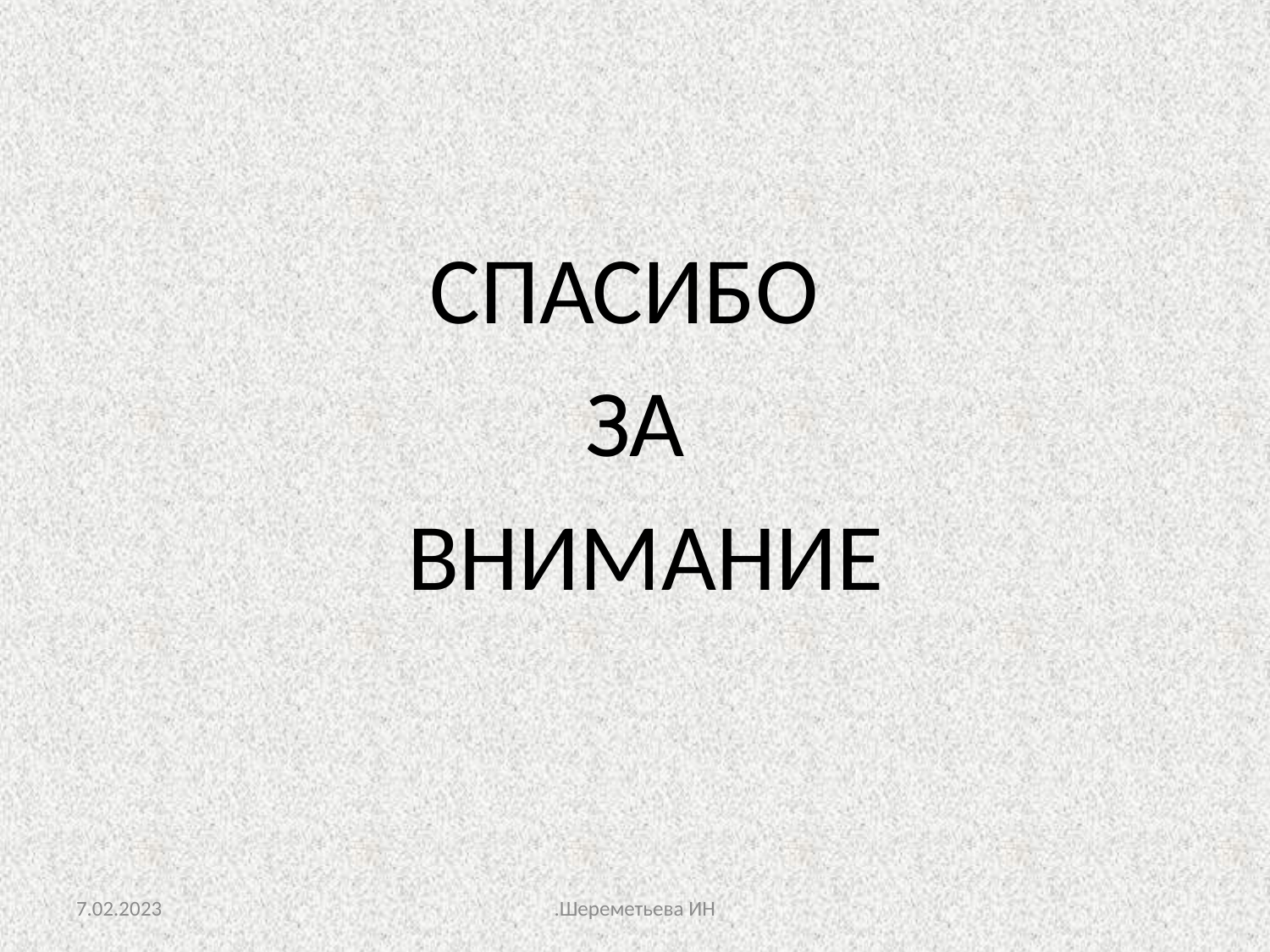

#
СПАСИБО
ЗА
 ВНИМАНИЕ
7.02.2023
.Шереметьева ИН